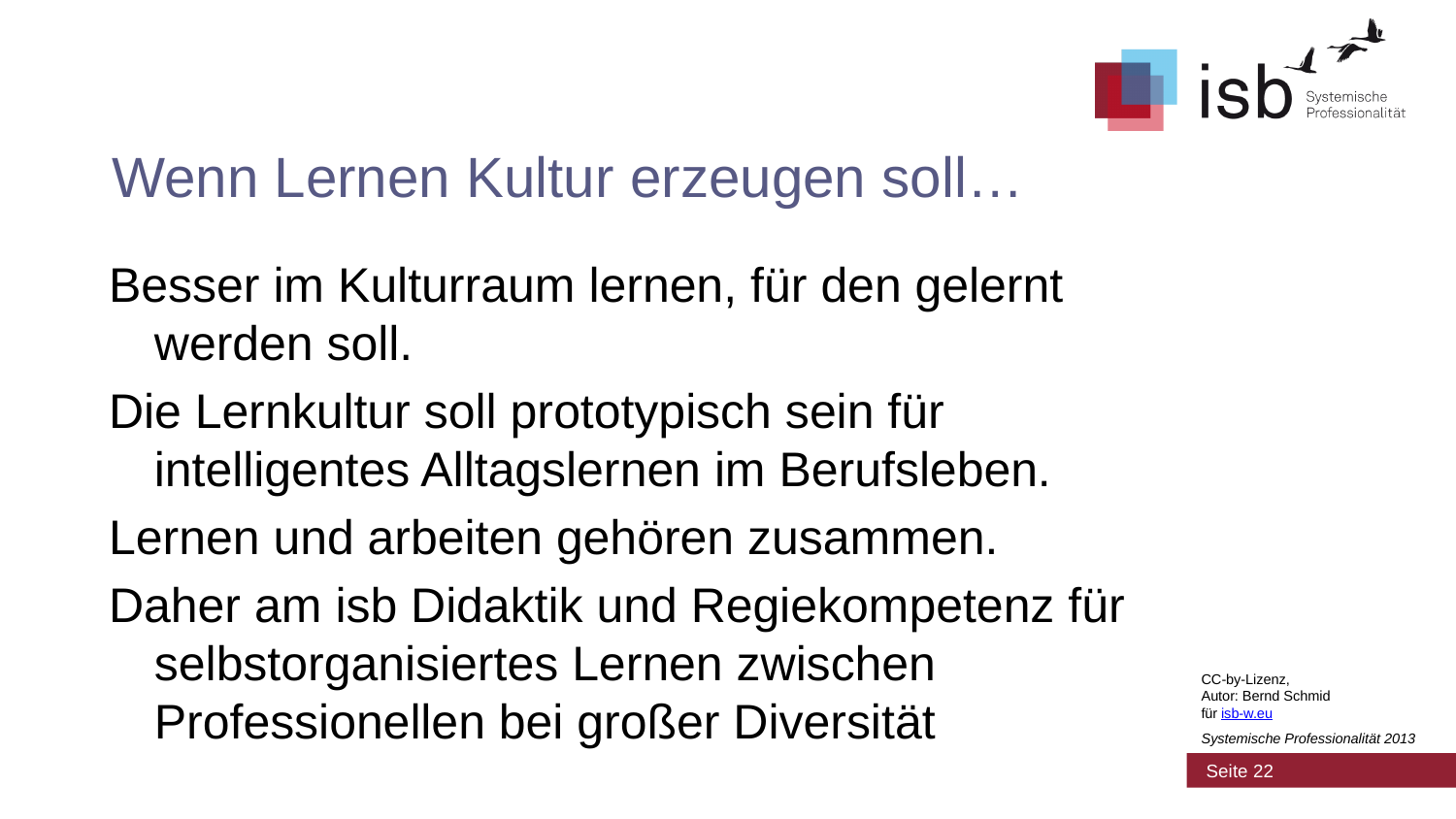

# Wenn Lernen Kultur erzeugen soll…
Besser im Kulturraum lernen, für den gelernt werden soll.
Die Lernkultur soll prototypisch sein für intelligentes Alltagslernen im Berufsleben.
Lernen und arbeiten gehören zusammen.
Daher am isb Didaktik und Regiekompetenz für selbstorganisiertes Lernen zwischen Professionellen bei großer Diversität
 Seite 22